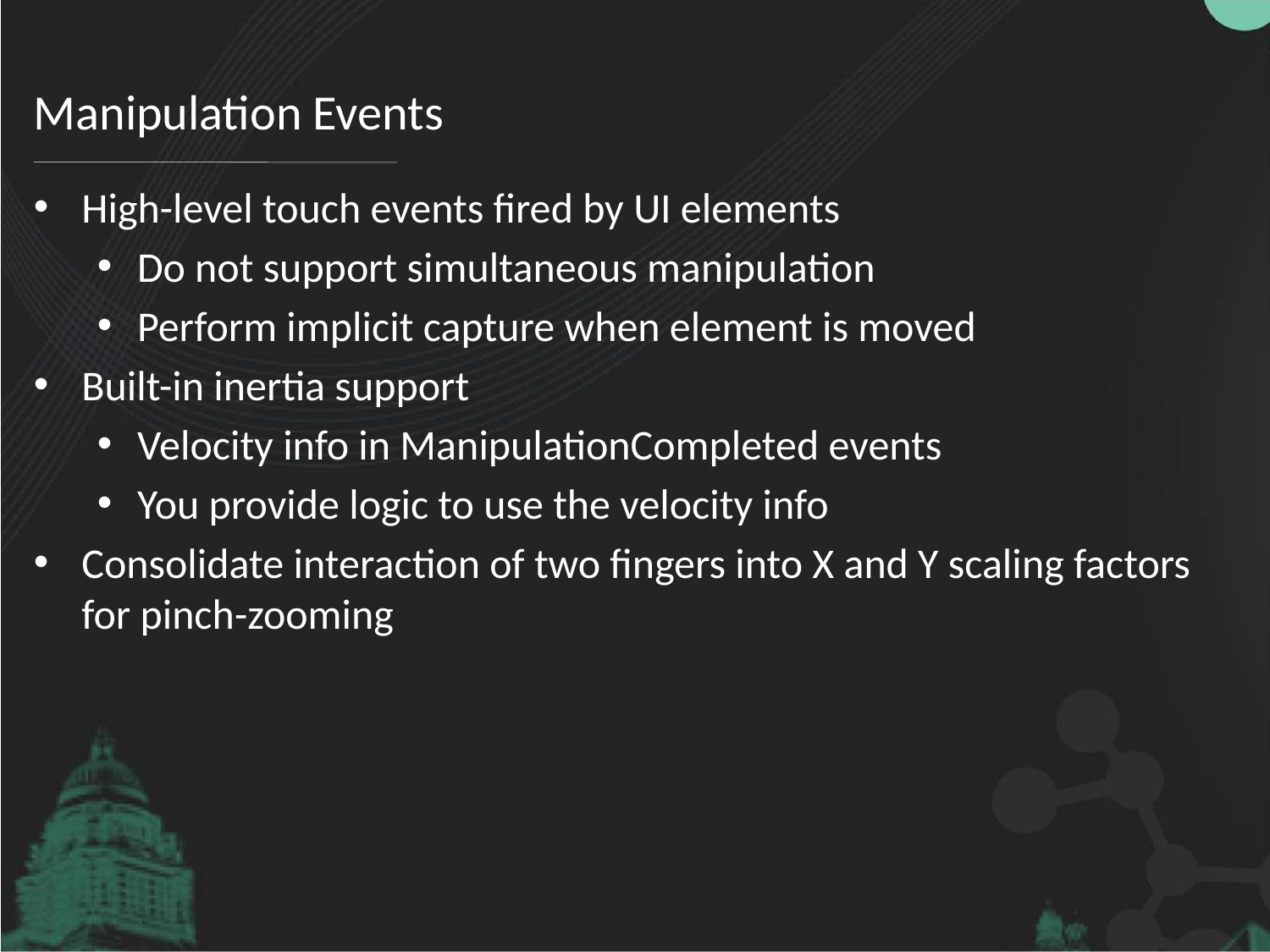

# Manipulation Events
High-level touch events fired by UI elements
Do not support simultaneous manipulation
Perform implicit capture when element is moved
Built-in inertia support
Velocity info in ManipulationCompleted events
You provide logic to use the velocity info
Consolidate interaction of two fingers into X and Y scaling factors for pinch-zooming